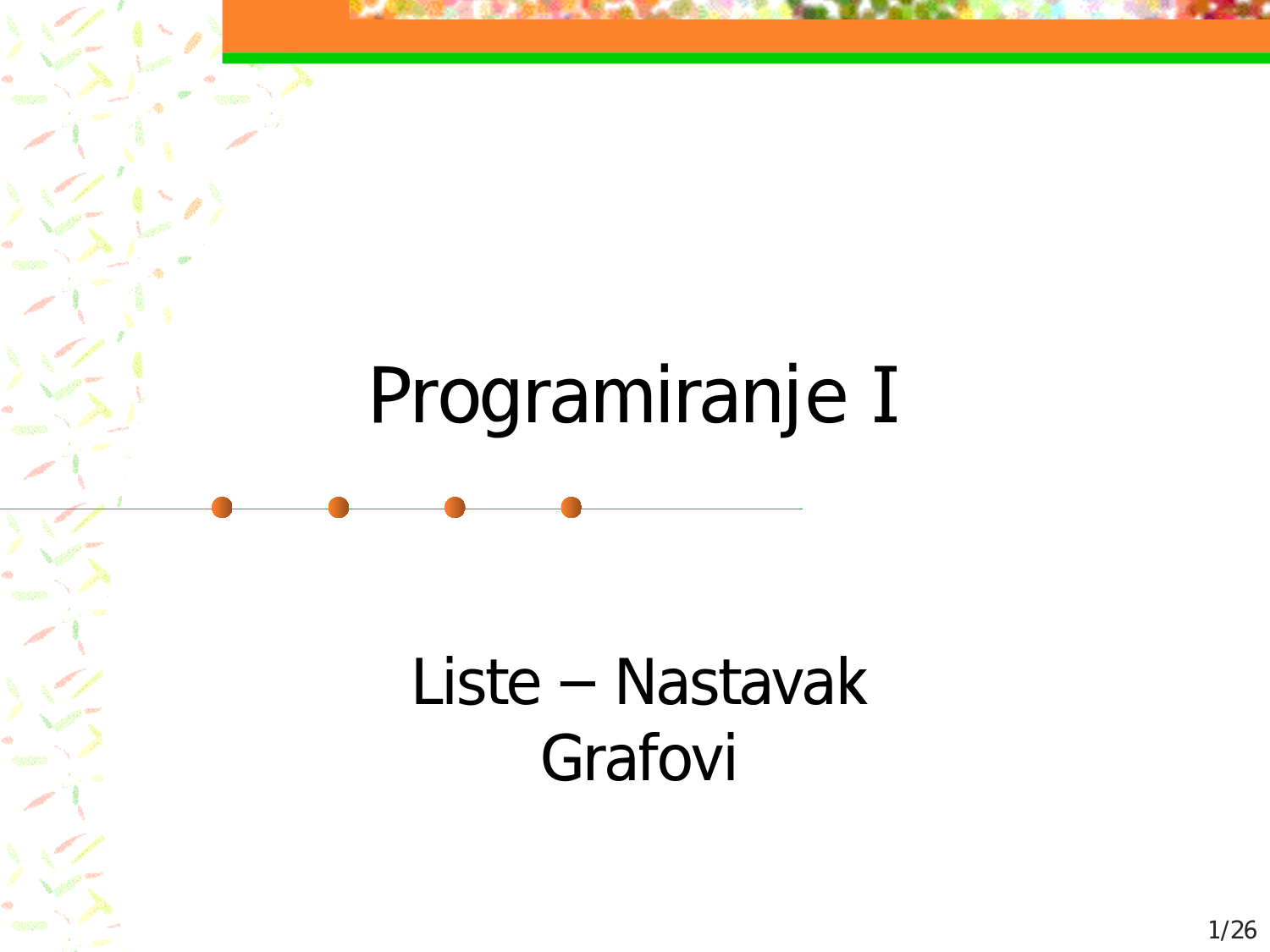

# Programiranje I
Liste – Nastavak
Grafovi
1/26